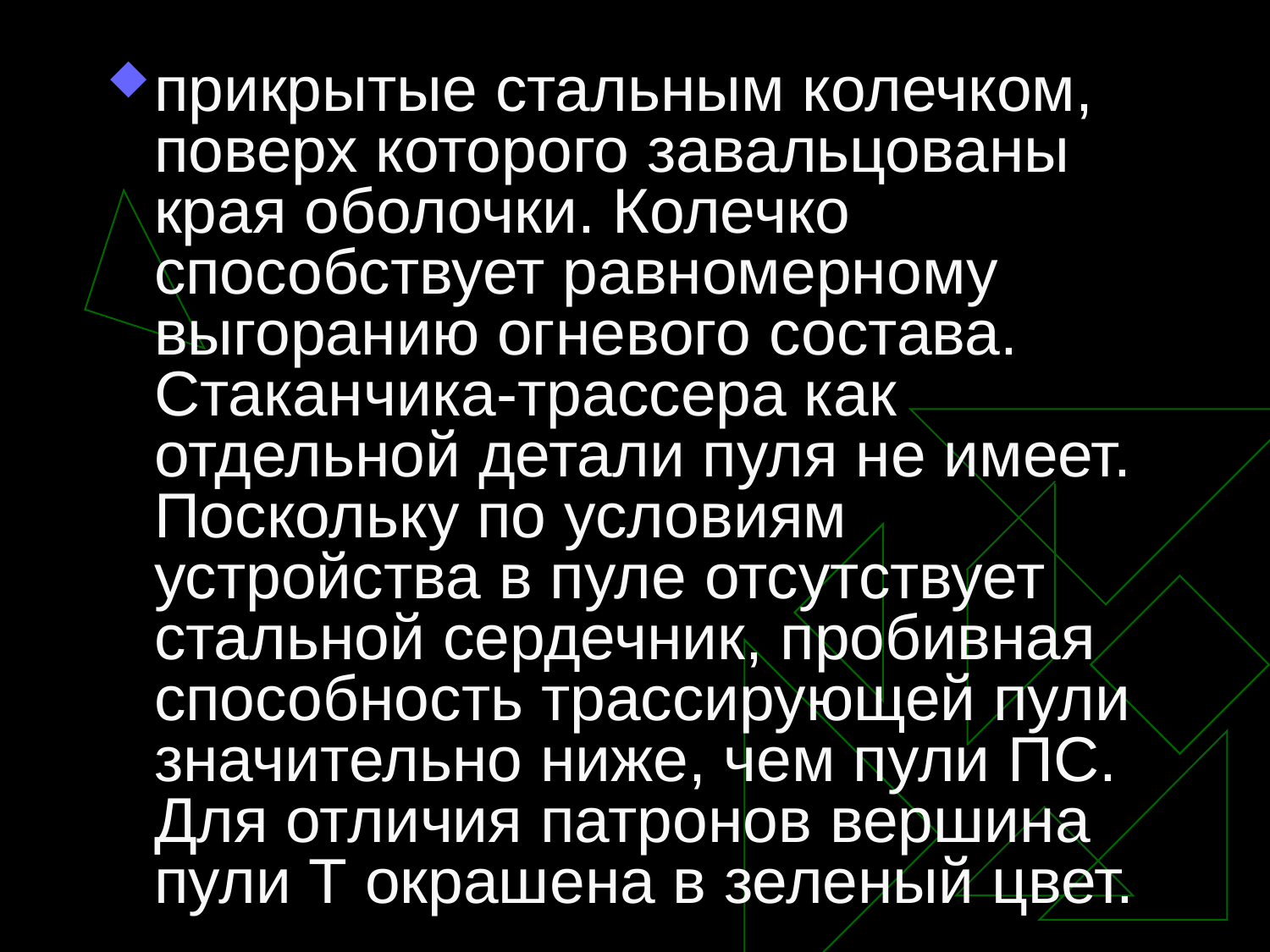

прикрытые стальным колечком, поверх которого завальцованы края оболочки. Колечко способствует равномерному выгоранию огневого состава. Стаканчика-трассера как отдельной детали пуля не имеет. Поскольку по условиям устройства в пуле отсутствует стальной сердечник, пробивная способность трассирующей пули значительно ниже, чем пули ПС. Для отличия патронов вершина пули Т окрашена в зеленый цвет.